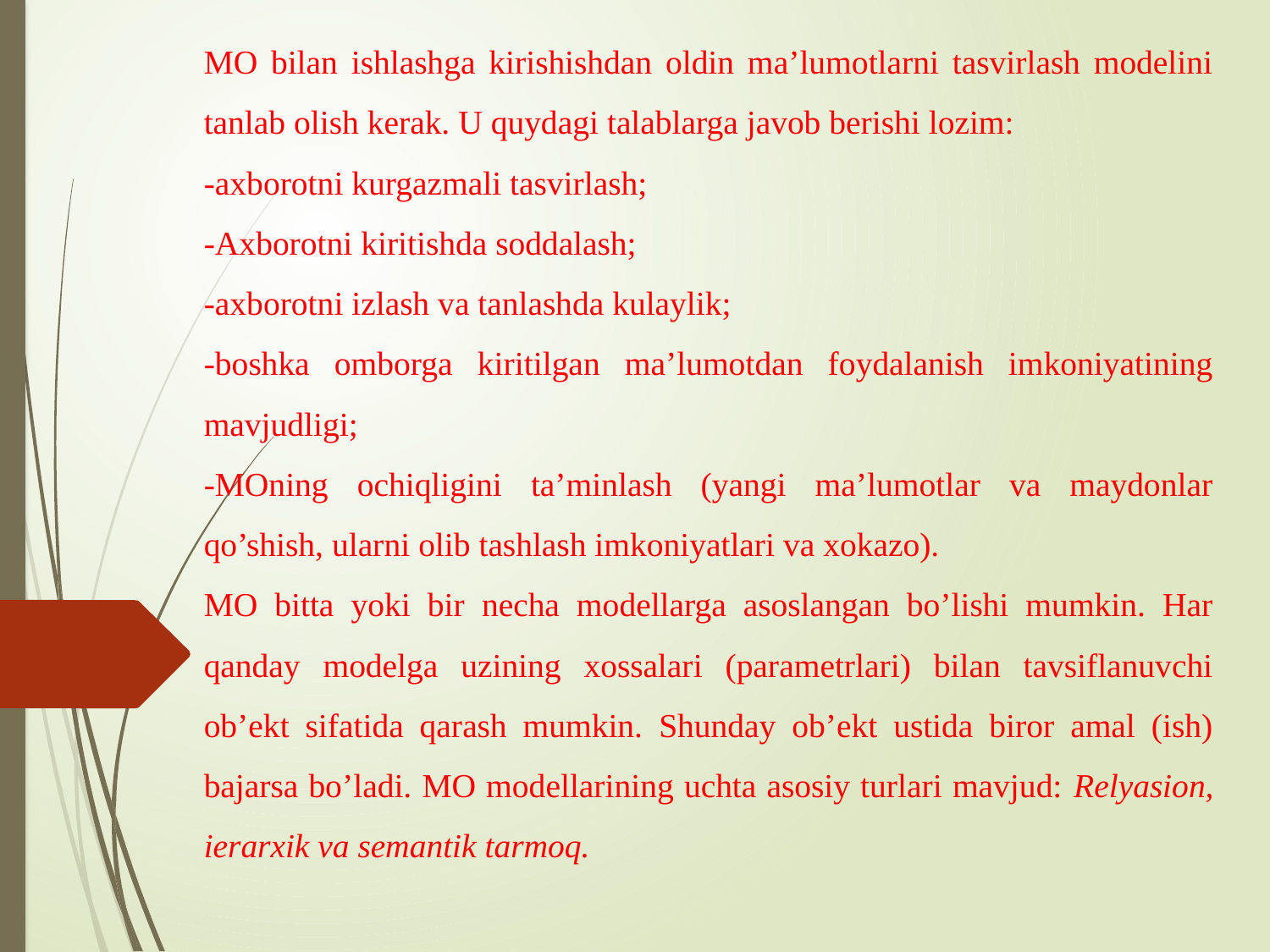

MO bilan ishlashga kirishishdan oldin ma’lumotlarni tasvirlash modelini tanlab olish kerak. U quydagi talablarga javob berishi lozim:
-axborotni kurgazmali tasvirlash;
-Axborotni kiritishda soddalash;
-axborotni izlash va tanlashda kulaylik;
-boshka omborga kiritilgan ma’lumotdan foydalanish imkoniyatining mavjudligi;
-MOning ochiqligini ta’minlash (yangi ma’lumotlar va maydonlar qo’shish, ularni olib tashlash imkoniyatlari va xokazo).
MO bitta yoki bir necha modellarga asoslangan bo’lishi mumkin. Har qanday modelga uzining xossalari (parametrlari) bilan tavsiflanuvchi ob’ekt sifatida qarash mumkin. Shunday ob’ekt ustida biror amal (ish) bajarsa bo’ladi. MO modellarining uchta asosiy turlari mavjud: Relyasion, ierarxik va semantik tarmoq.